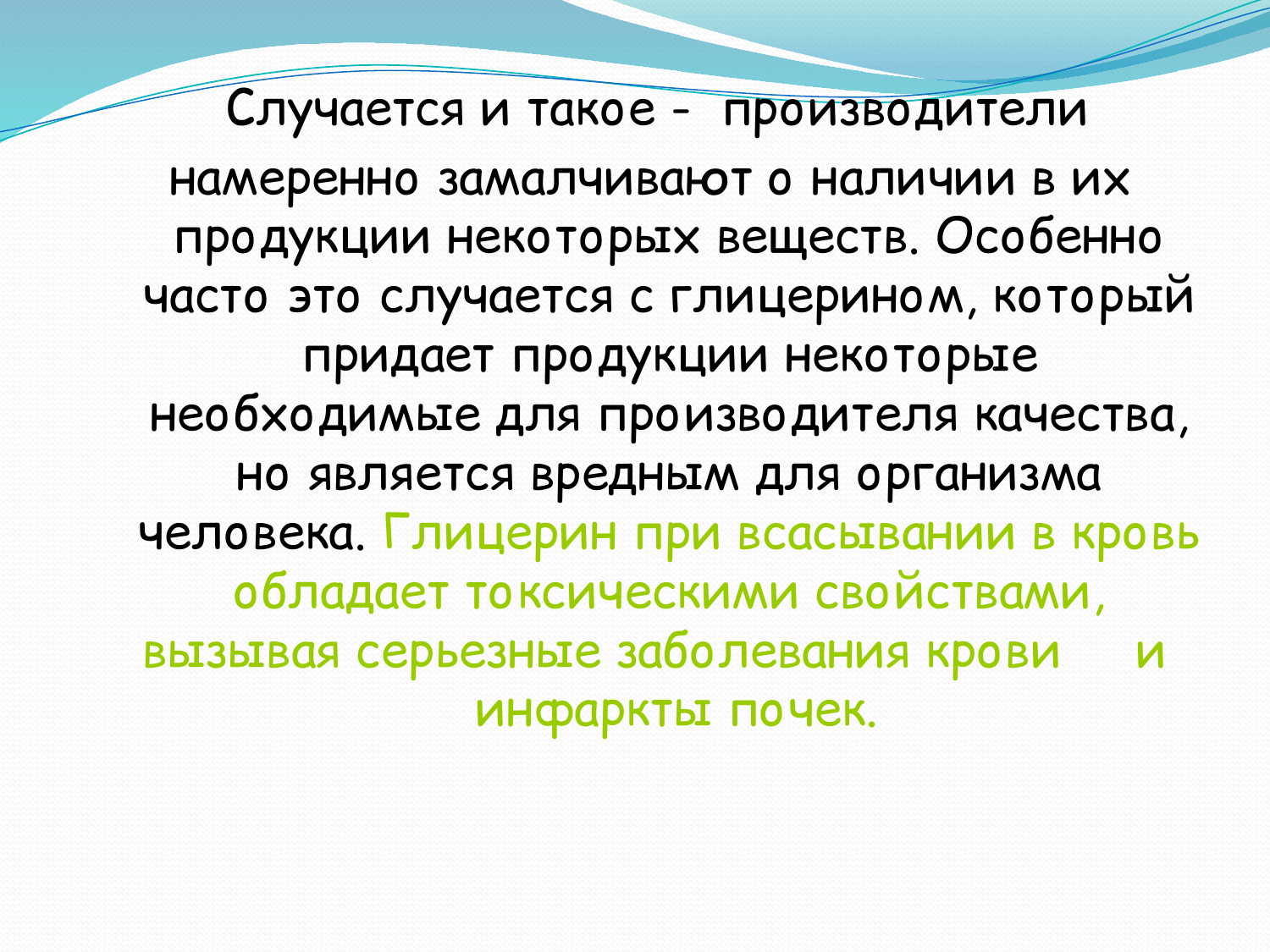

Случается и такое -  производители
намеренно замалчивают о наличии в их продукции некоторых веществ. Особенно часто это случается с глицерином, который придает продукции некоторые необходимые для производителя качества, но является вредным для организма человека. Глицерин при всасывании в кровь обладает токсическими свойствами, вызывая серьезные заболевания крови     и     инфаркты почек.
#